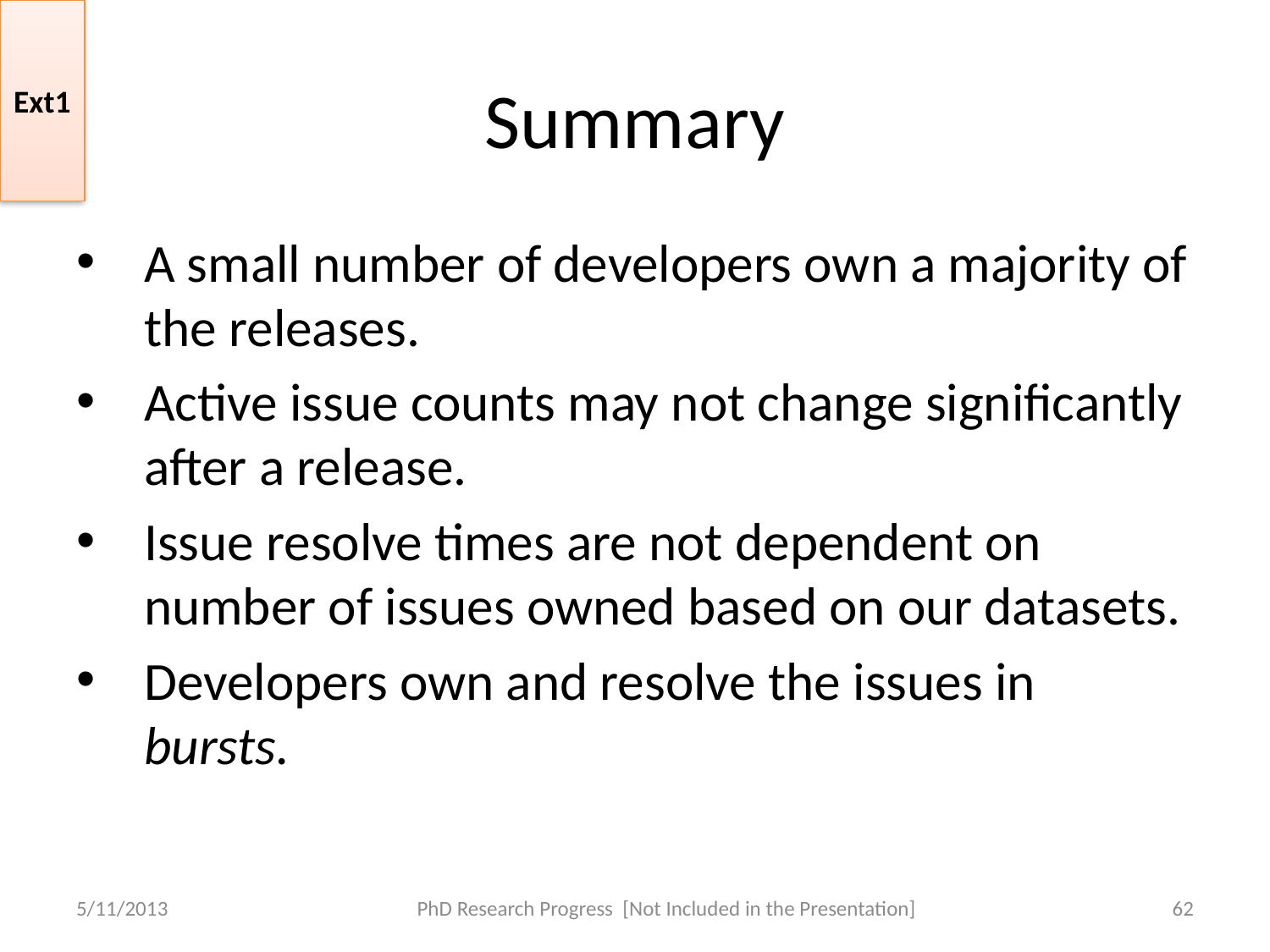

Ext1
# Summary
A small number of developers own a majority of the releases.
Active issue counts may not change significantly after a release.
Issue resolve times are not dependent on number of issues owned based on our datasets.
Developers own and resolve the issues in bursts.

5/11/2013
PhD Research Progress  [Not Included in the Presentation]
62